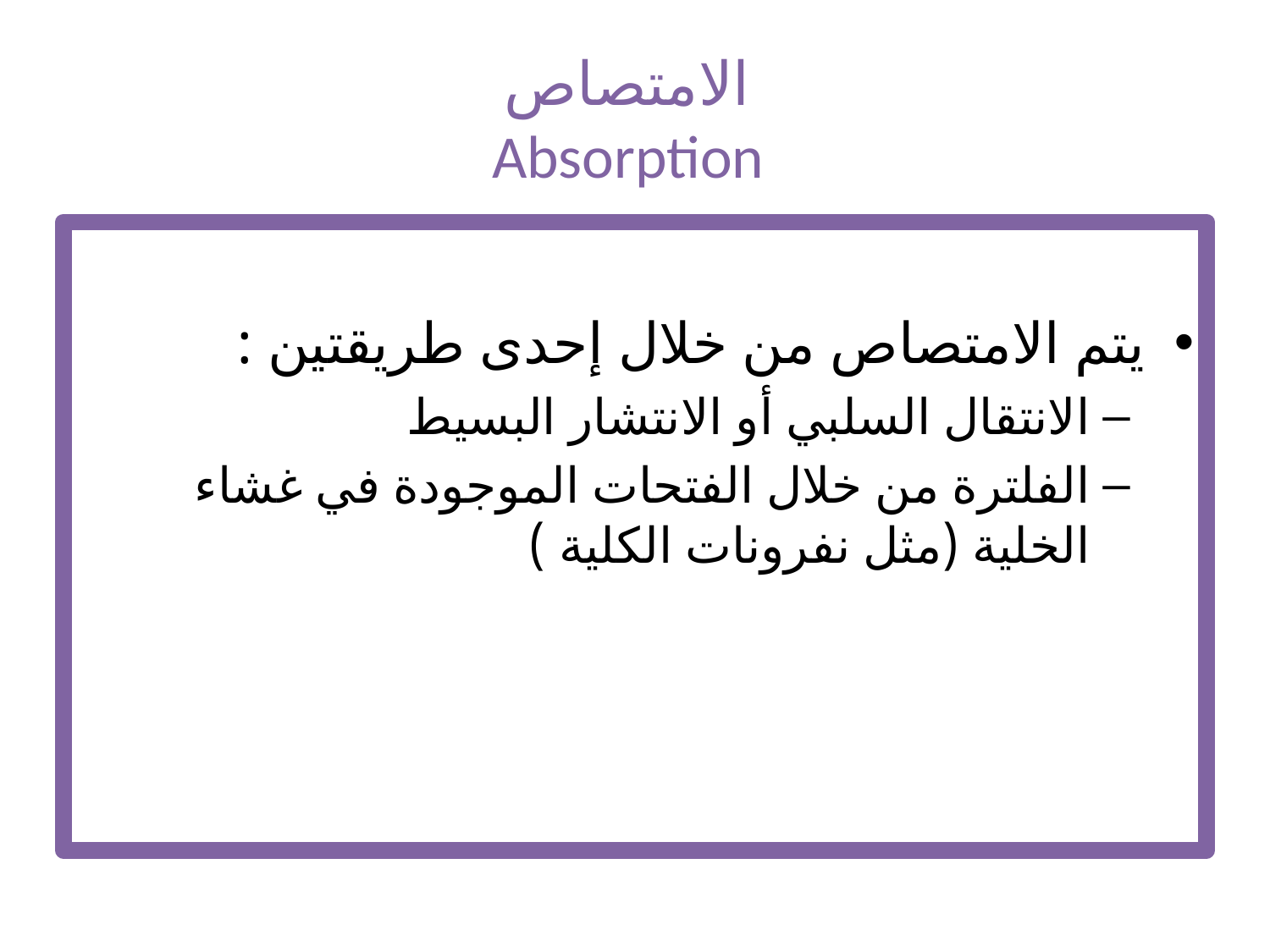

# الامتصاص Absorption

يتم الامتصاص من خلال إحدى طريقتين :
الانتقال السلبي أو الانتشار البسيط
الفلترة من خلال الفتحات الموجودة في غشاء الخلية (مثل نفرونات الكلية )